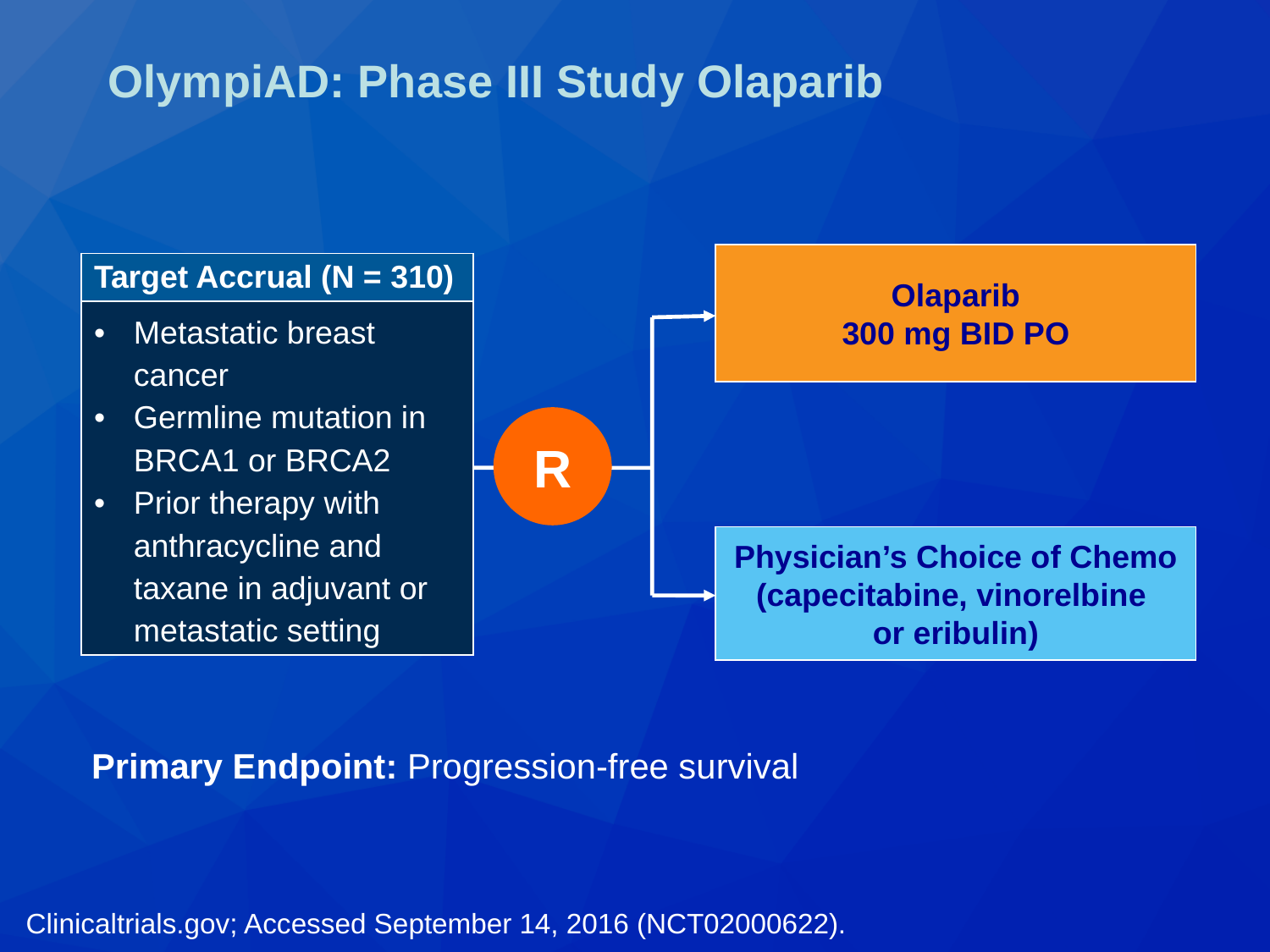

# OlympiAD: Phase III Study Olaparib
Olaparib
300 mg BID PO
| Target Accrual (N = 310) |
| --- |
| Metastatic breast cancer Germline mutation in BRCA1 or BRCA2 Prior therapy with anthracycline and taxane in adjuvant or metastatic setting |

R

Physician’s Choice of Chemo
(capecitabine, vinorelbine
or eribulin)
Primary Endpoint: Progression-free survival
Clinicaltrials.gov; Accessed September 14, 2016 (NCT02000622).